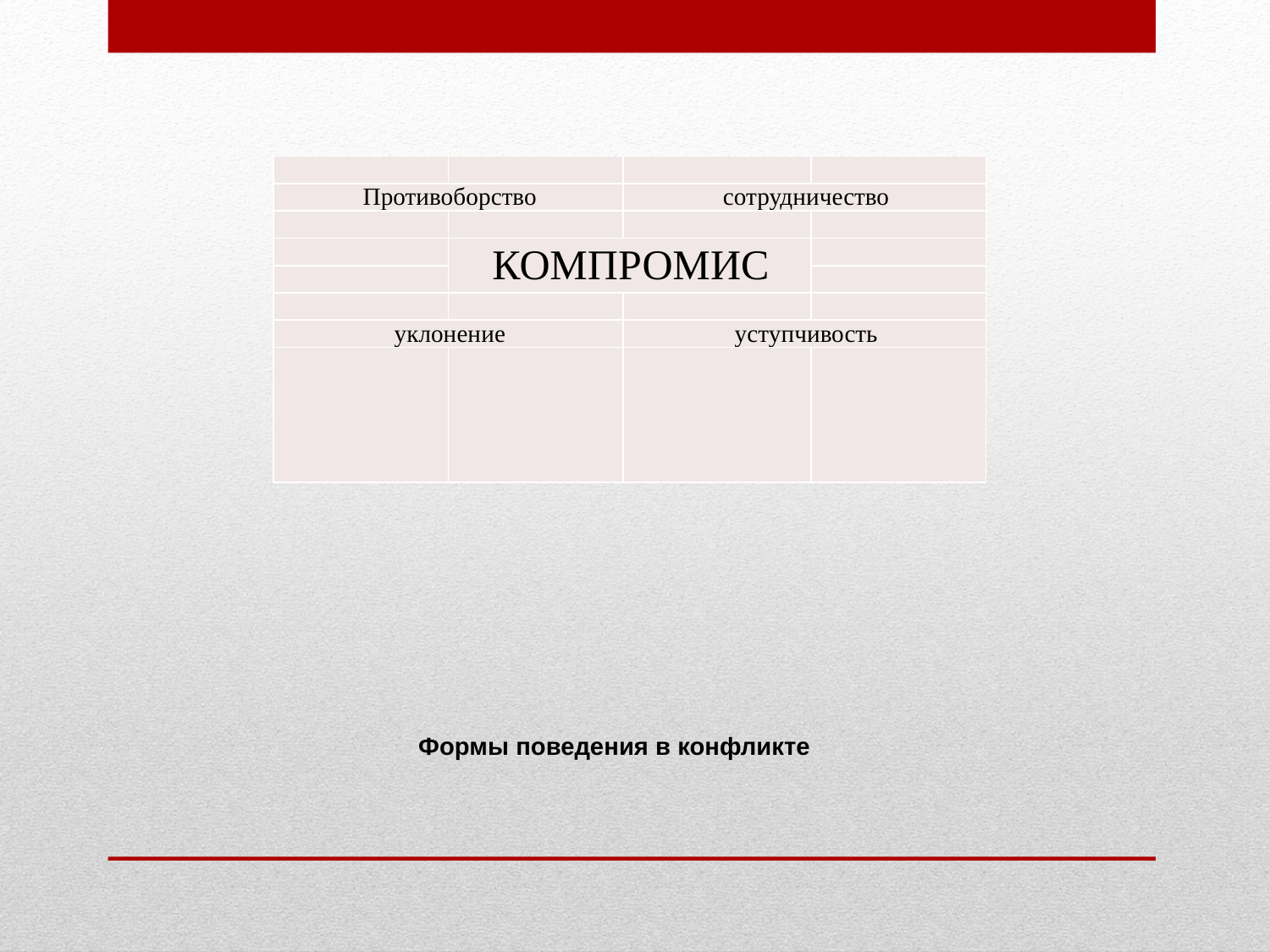

|  |  |  |  |
| --- | --- | --- | --- |
| Противоборство |  | сотрудничество |  |
|  |  |  |  |
|  | КОМПРОМИС |  |  |
|  |  |  |  |
|  |  |  |  |
| уклонение |  | уступчивость |  |
|  |  |  |  |
# Формы поведения в конфликте